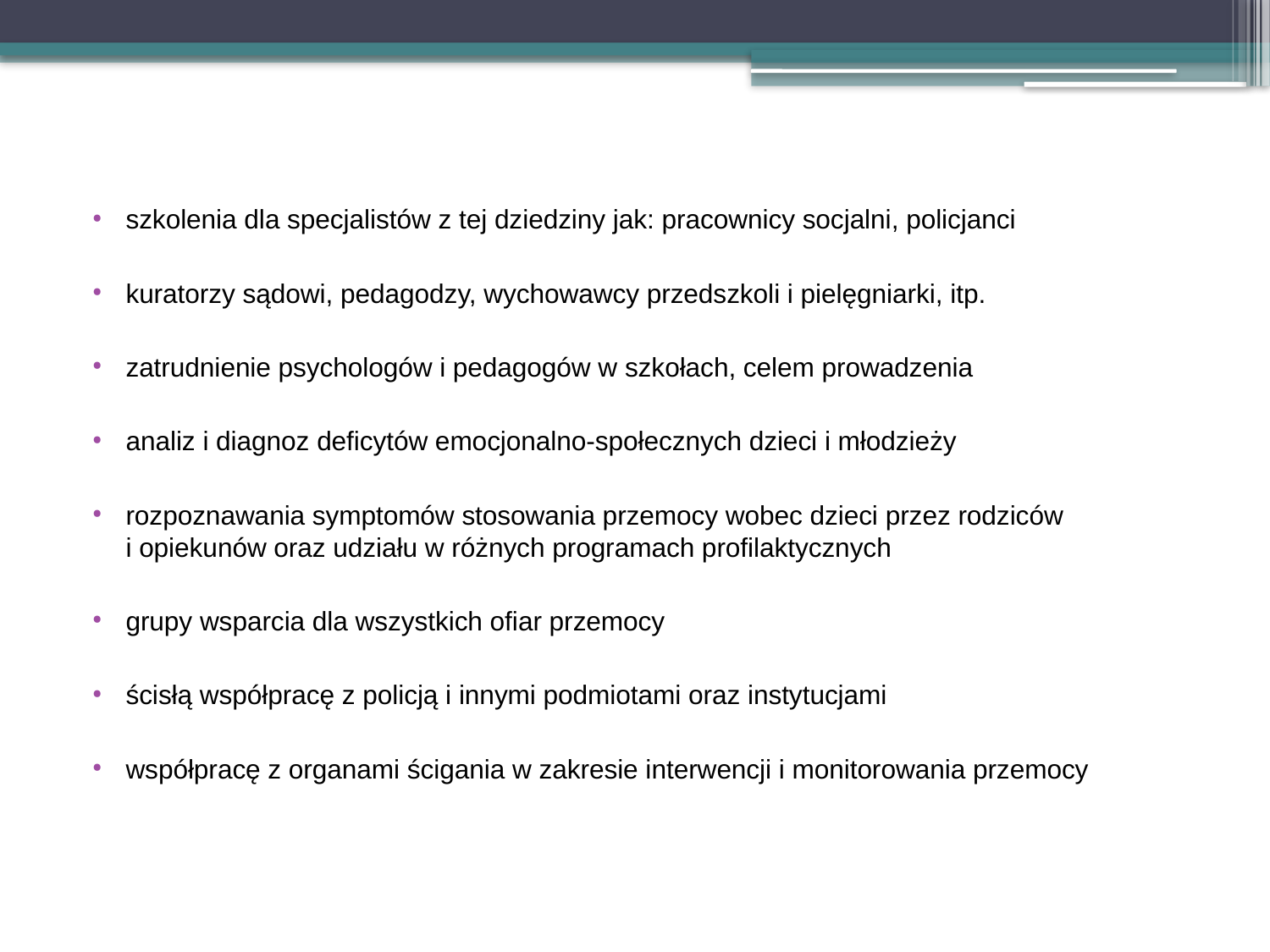

szkolenia dla specjalistów z tej dziedziny jak: pracownicy socjalni, policjanci

kuratorzy sądowi, pedagodzy, wychowawcy przedszkoli i pielęgniarki, itp.

zatrudnienie psychologów i pedagogów w szkołach, celem prowadzenia

analiz i diagnoz deficytów emocjonalno-społecznych dzieci i młodzieży

rozpoznawania symptomów stosowania przemocy wobec dzieci przez rodziców                  i opiekunów oraz udziału w różnych programach profilaktycznych

grupy wsparcia dla wszystkich ofiar przemocy

ścisłą współpracę z policją i innymi podmiotami oraz instytucjami

współpracę z organami ścigania w zakresie interwencji i monitorowania przemocy